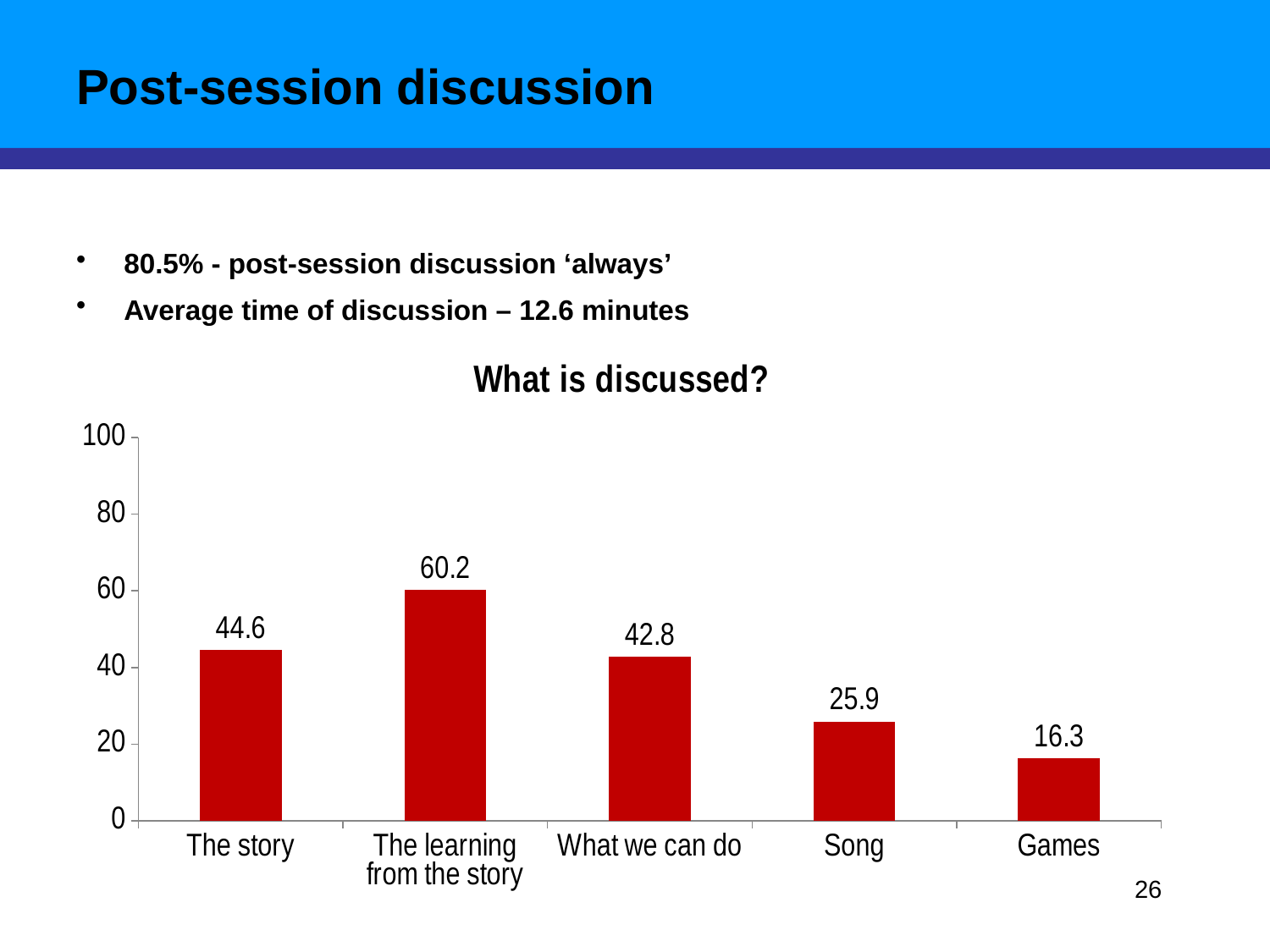

# Post-session discussion
80.5% - post-session discussion ‘always’
Average time of discussion – 12.6 minutes

### Chart: What is discussed?

| Category | Series 1 |
|---|---|
| The story | 44.6 |
| The learning from the story | 60.2 |
| What we can do | 42.8 |
| Song | 25.9 |
| Games | 16.3 |
26